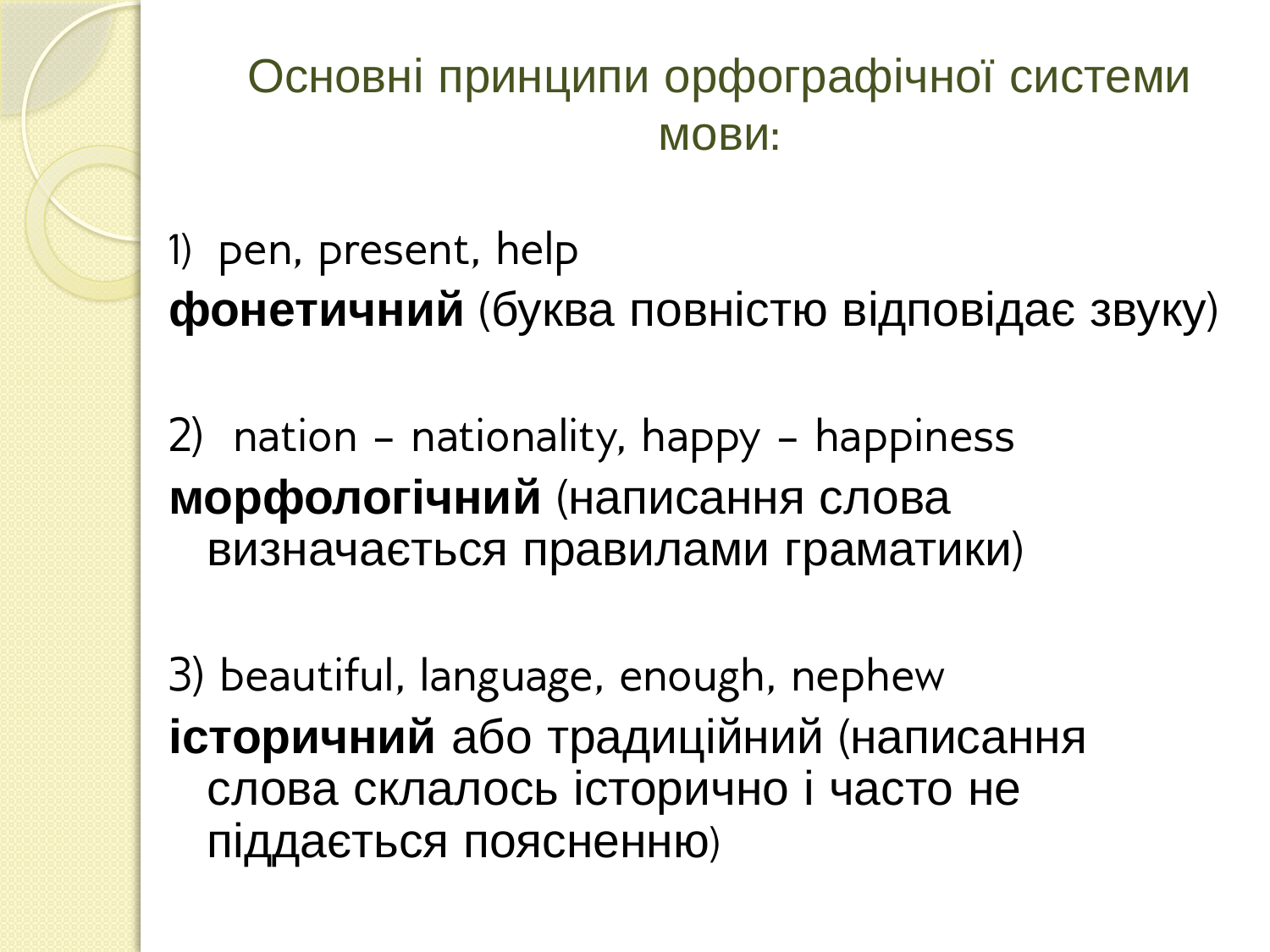

# Основні принципи орфографічної системи мови:
1)  pen, present, help
фонетичний (буква повністю відповідає звуку)

2)  nation – nationality, happy – happiness
морфологічний (написання слова визначається правилами граматики)

3) beautiful, language, enough, nephew
історичний або традиційний (написання слова склалось історично і часто не піддається поясненню)